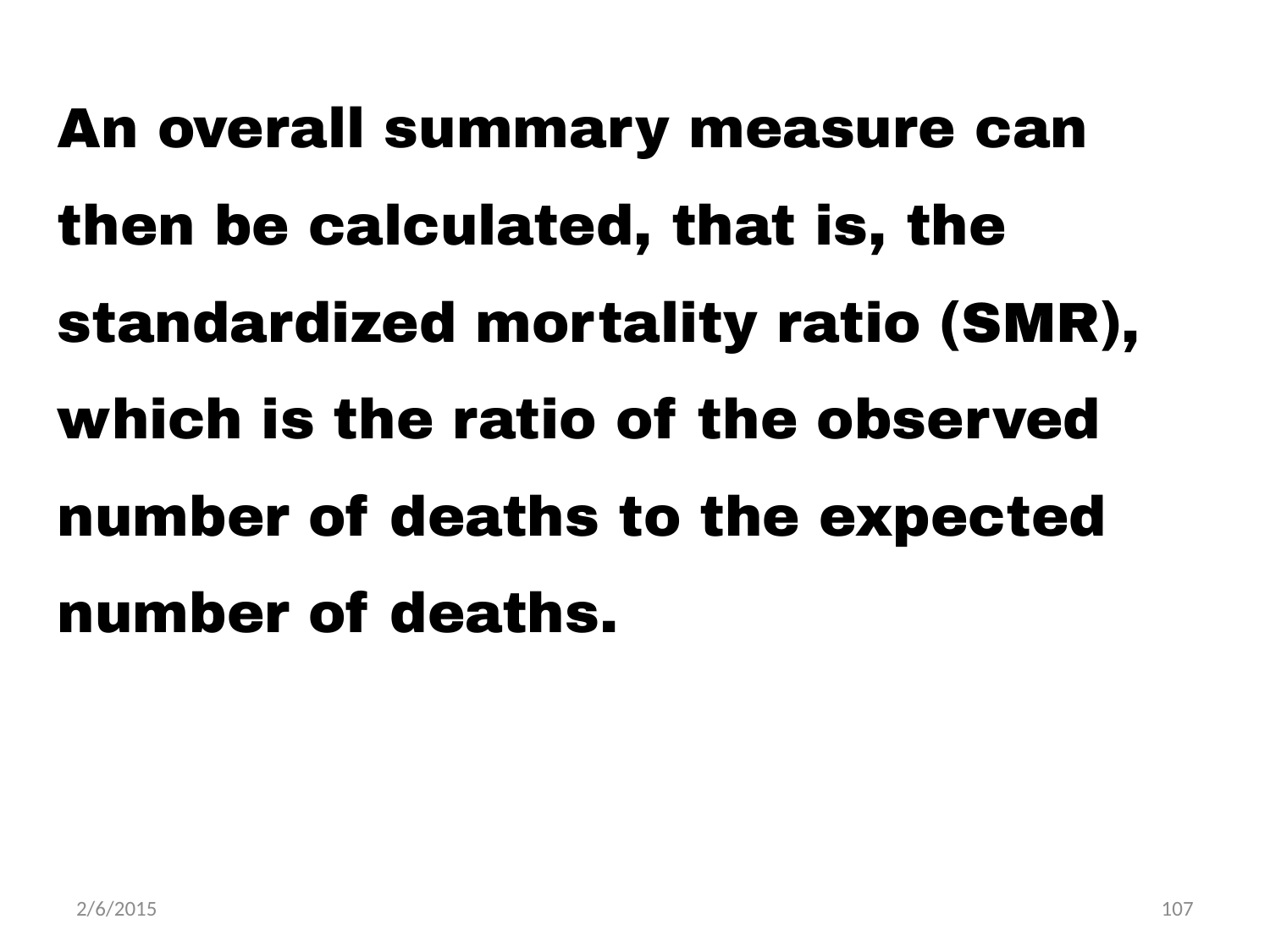

An overall summary measure can then be calculated, that is, the standardized mortality ratio (SMR), which is the ratio of the observed number of deaths to the expected number of deaths.
2/6/2015
107